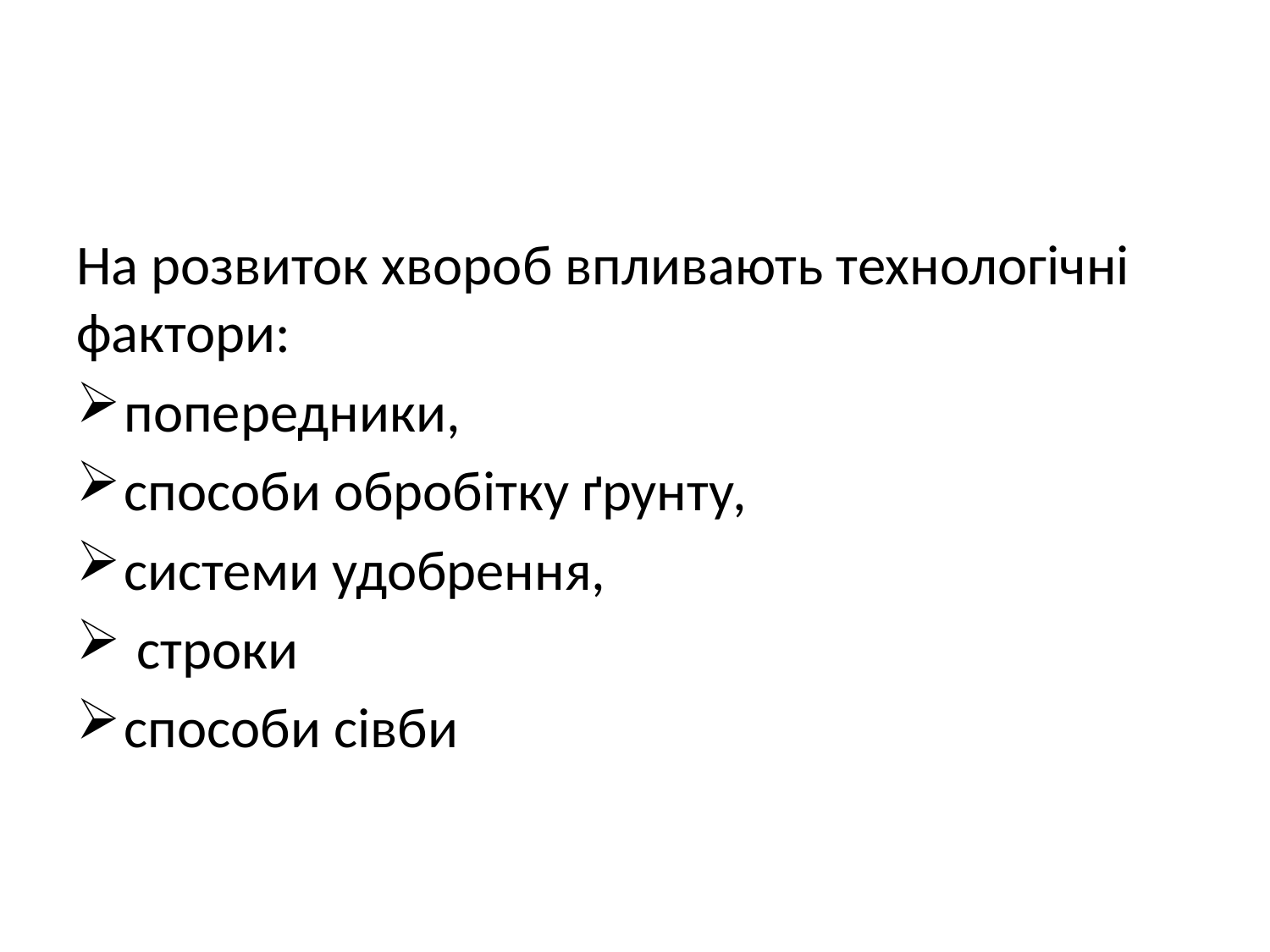

На розвиток хвороб впливають технологічні фактори:
попередники,
способи обробітку ґрунту,
системи удобрення,
 строки
способи сівби